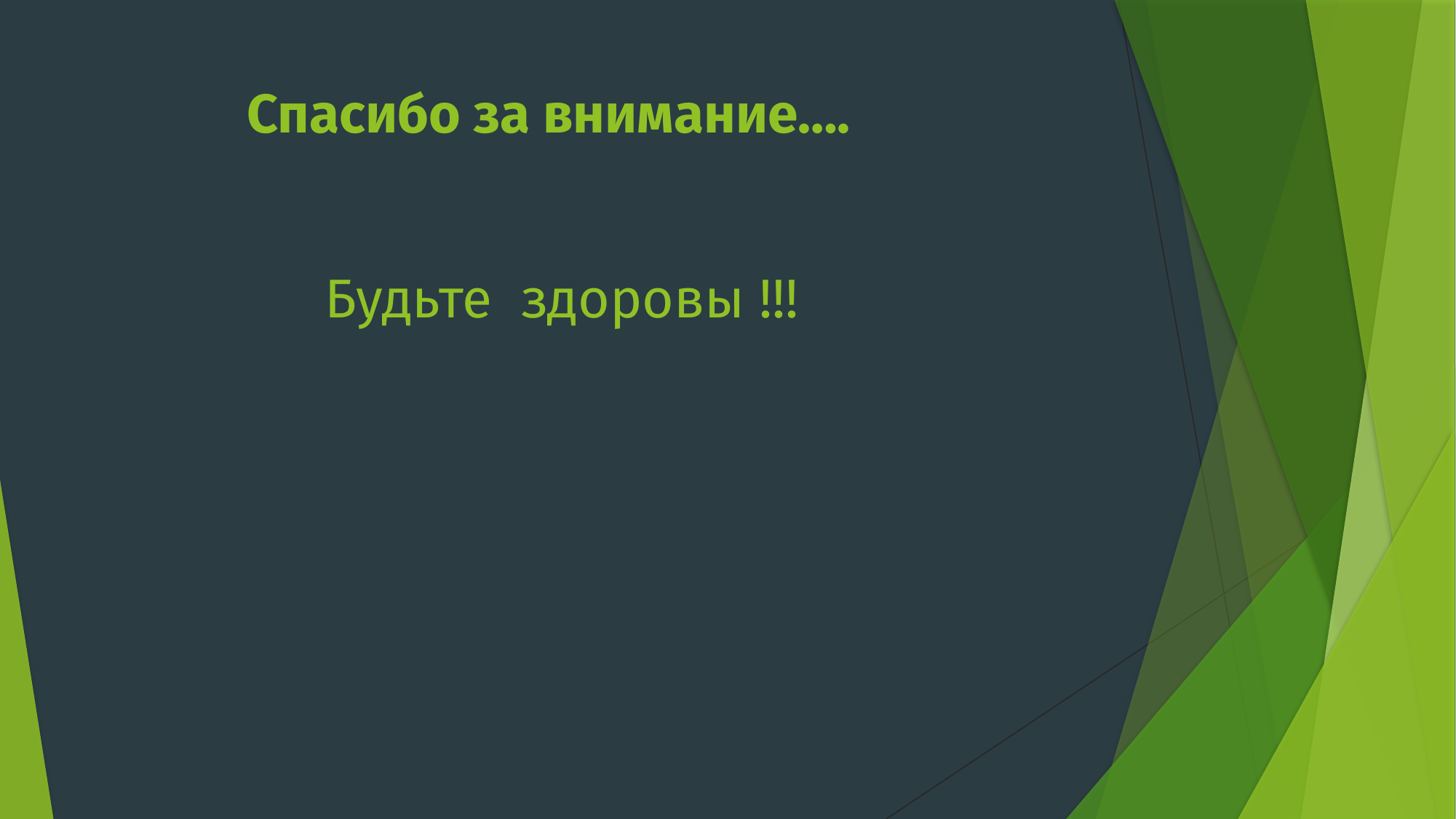

# Спасибо за внимание….
                Будьте  здоровы !!!